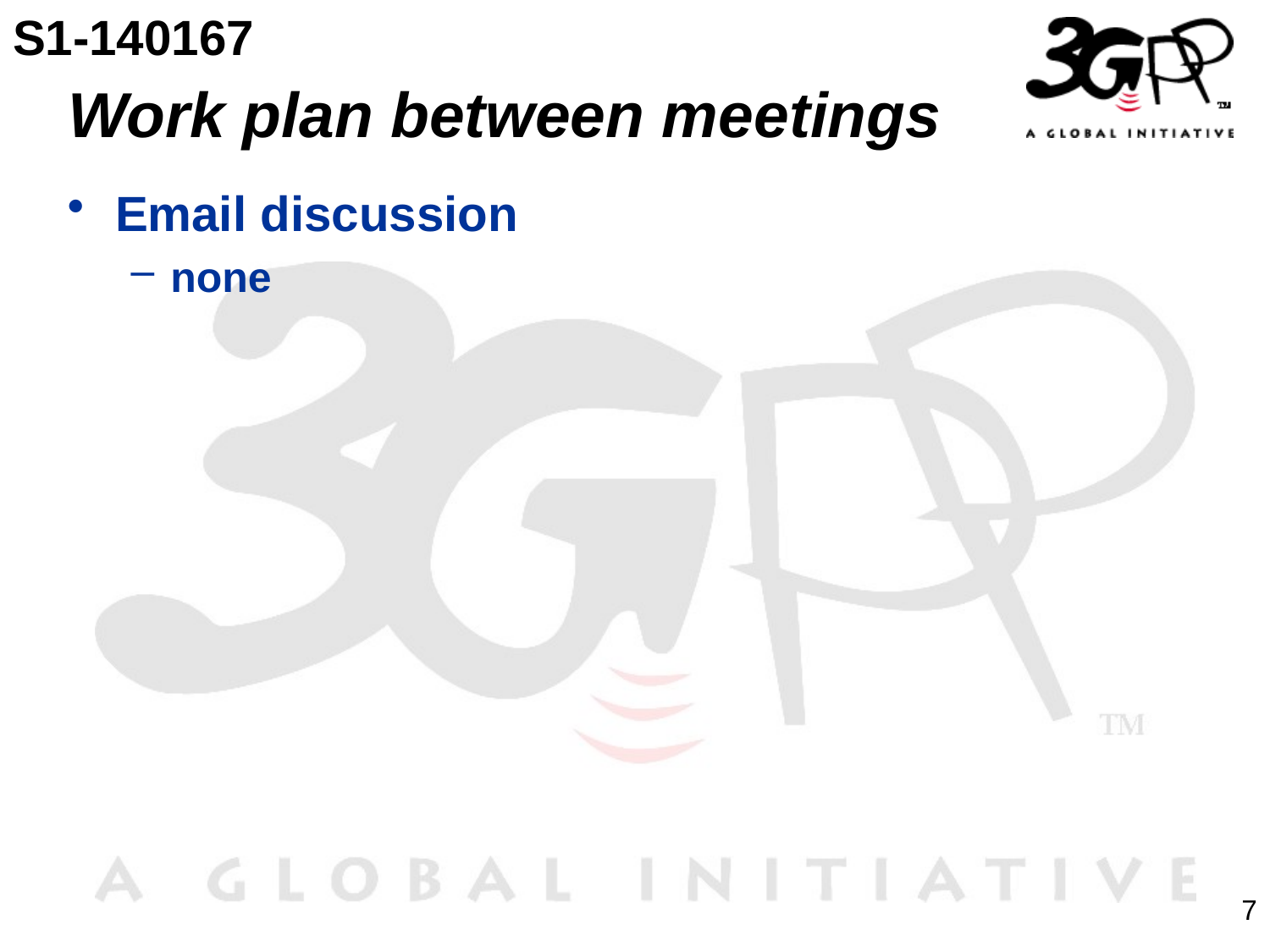

S1-140167
# Work plan between meetings
Email discussion
none
7